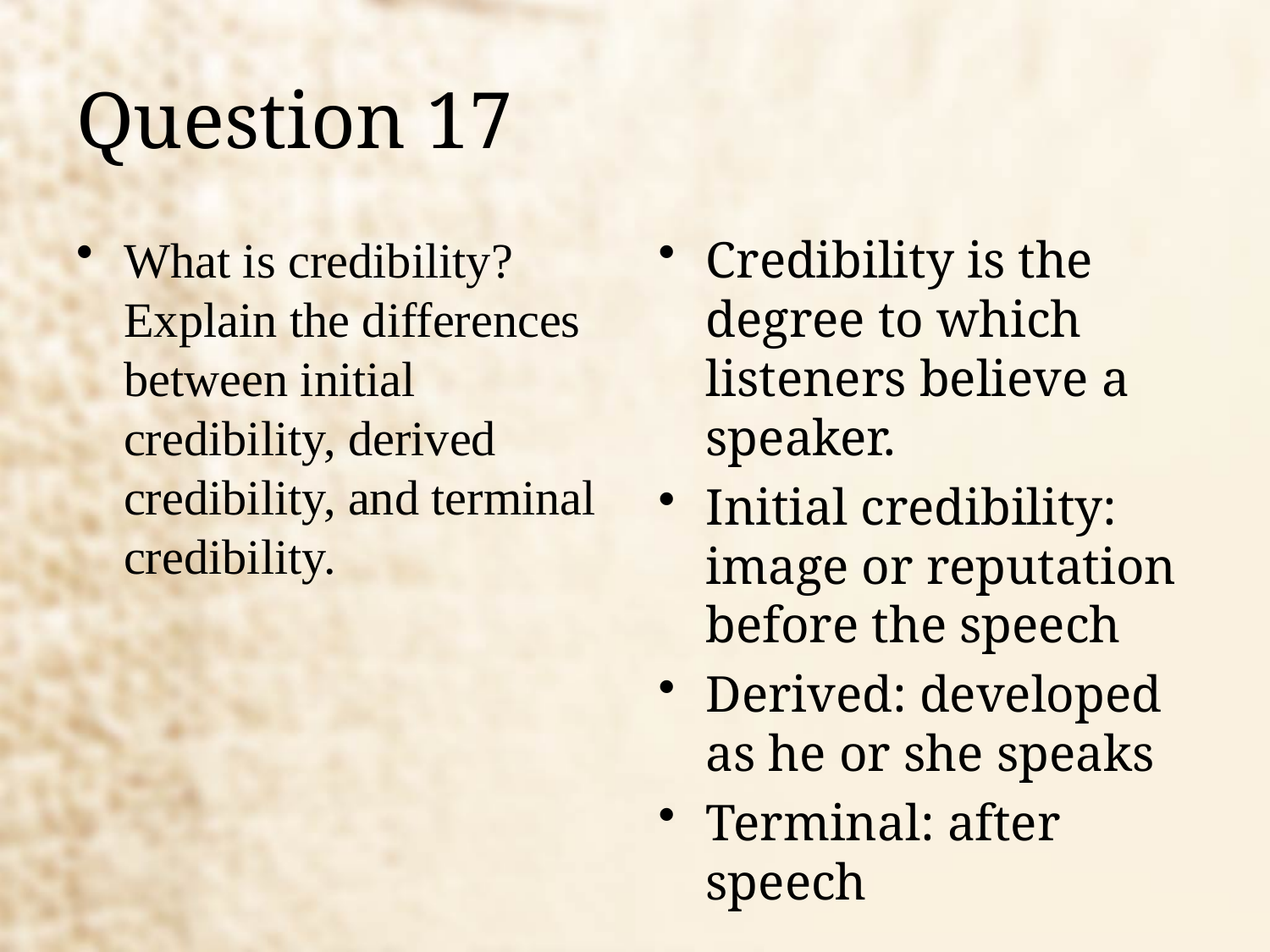

# Question 17
What is credibility?  Explain the differences between initial credibility, derived credibility, and terminal credibility.

Credibility is the degree to which listeners believe a speaker.
Initial credibility: image or reputation before the speech
Derived: developed as he or she speaks
Terminal: after speech